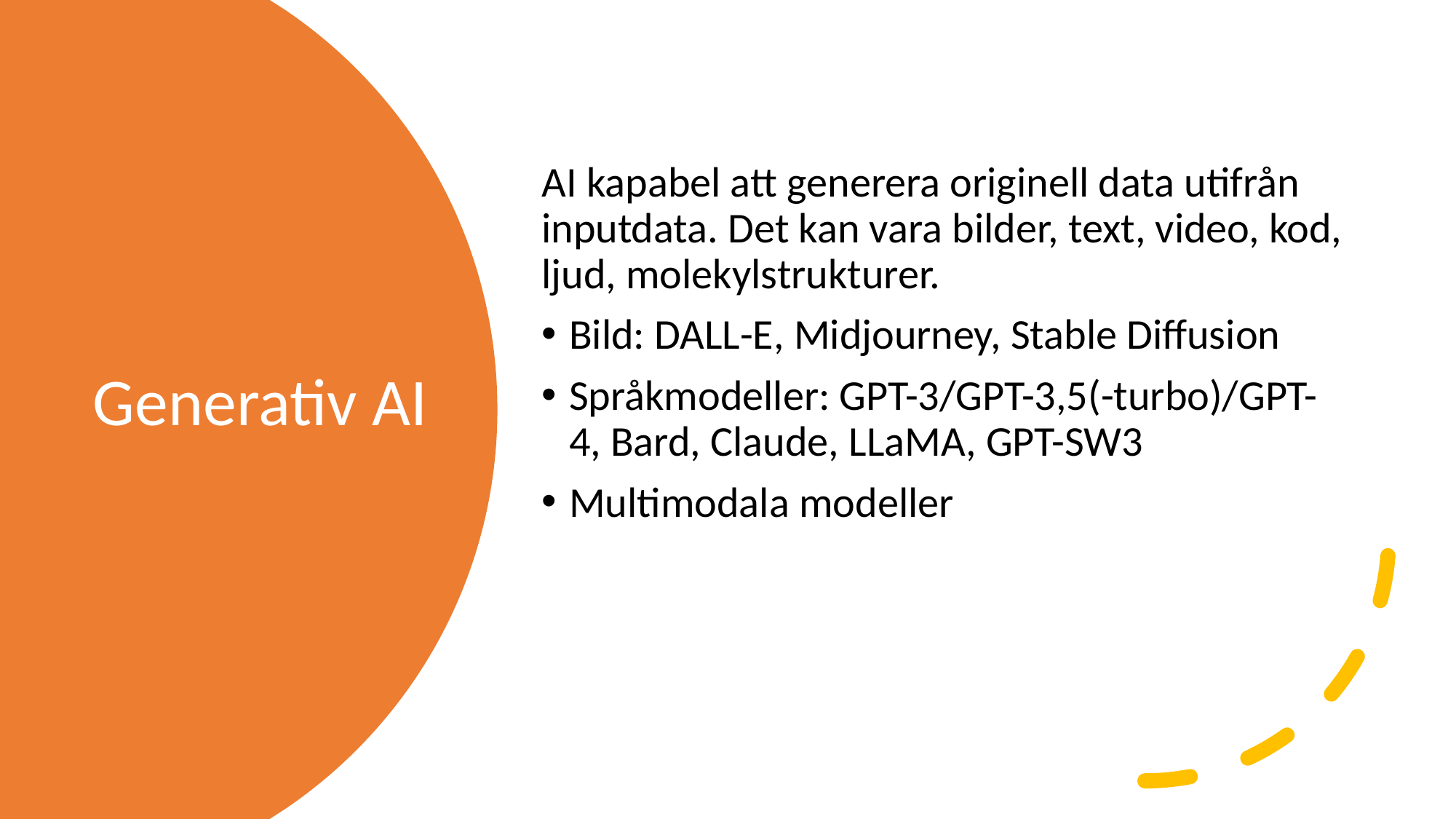

AI kapabel att generera originell data utifrån inputdata. Det kan vara bilder, text, video, kod, ljud, molekylstrukturer.
Bild: DALL-E, Midjourney, Stable Diffusion
Språkmodeller: GPT-3/GPT-3,5(-turbo)/GPT-4, Bard, Claude, LLaMA, GPT-SW3
Multimodala modeller

# Generativ AI